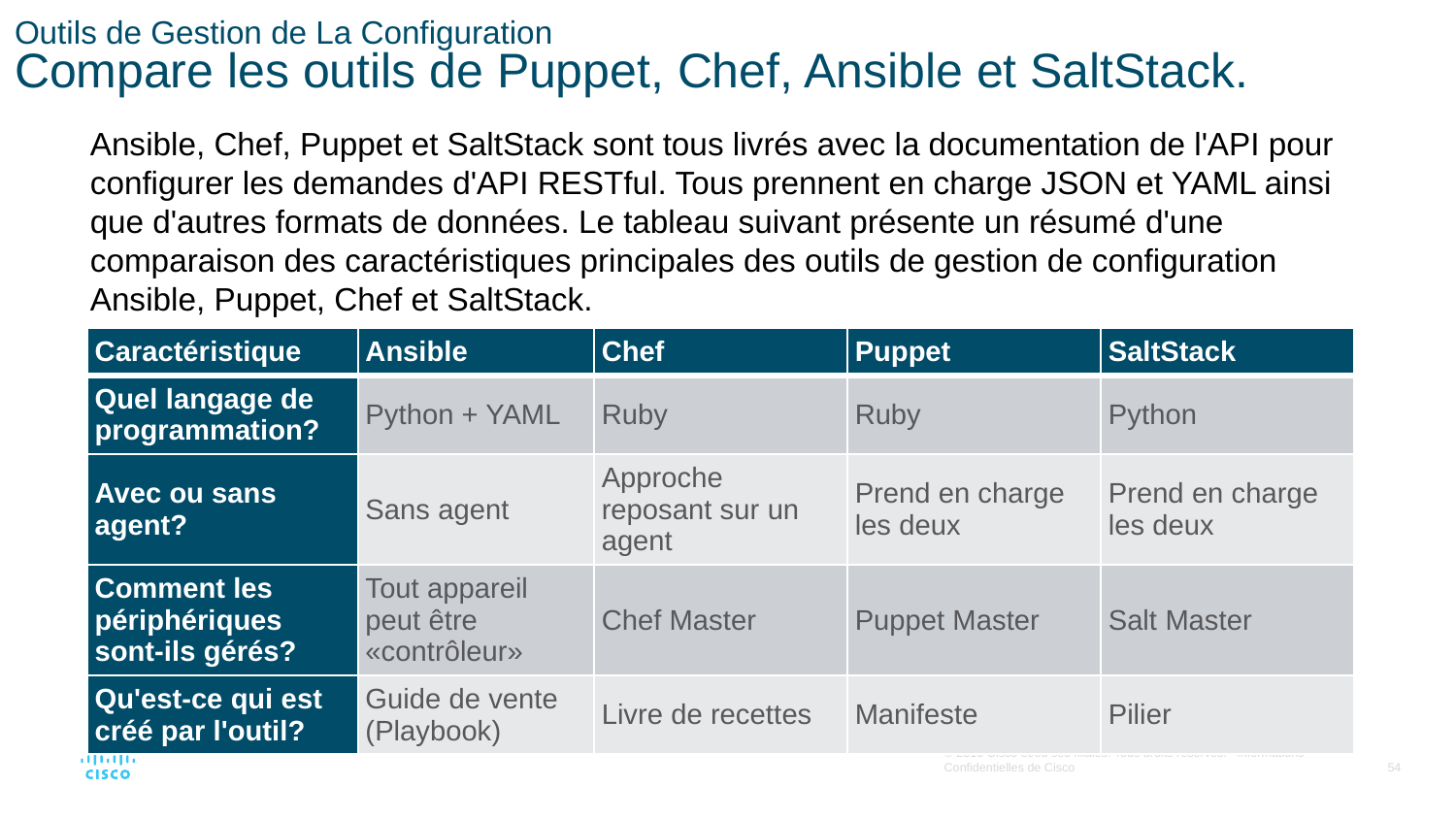

# Outils de Gestion de La Configuration Compare les outils de Puppet, Chef, Ansible et SaltStack.
Ansible, Chef, Puppet et SaltStack sont tous livrés avec la documentation de l'API pour configurer les demandes d'API RESTful. Tous prennent en charge JSON et YAML ainsi que d'autres formats de données. Le tableau suivant présente un résumé d'une comparaison des caractéristiques principales des outils de gestion de configuration Ansible, Puppet, Chef et SaltStack.
| Caractéristique | Ansible | Chef | Puppet | SaltStack |
| --- | --- | --- | --- | --- |
| Quel langage de programmation? | Python + YAML | Ruby | Ruby | Python |
| Avec ou sans agent? | Sans agent | Approche reposant sur un agent | Prend en charge les deux | Prend en charge les deux |
| Comment les périphériques sont-ils gérés? | Tout appareil peut être «contrôleur» | Chef Master | Puppet Master | Salt Master |
| Qu'est-ce qui est créé par l'outil? | Guide de vente (Playbook) | Livre de recettes | Manifeste | Pilier |